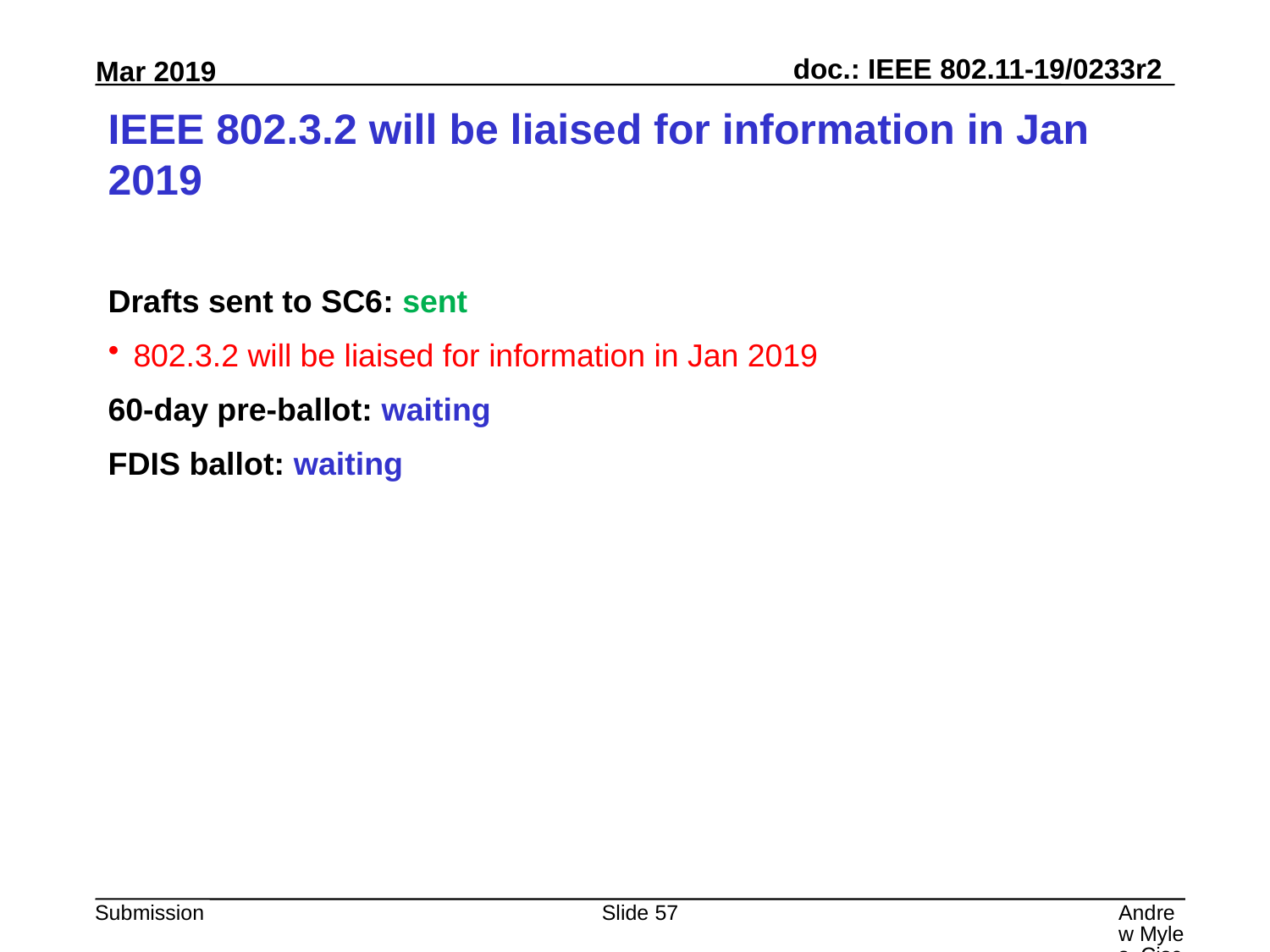

# IEEE 802.3.2 will be liaised for information in Jan 2019
Drafts sent to SC6: sent
802.3.2 will be liaised for information in Jan 2019
60-day pre-ballot: waiting
FDIS ballot: waiting

Slide 57
Andrew Myles, Cisco